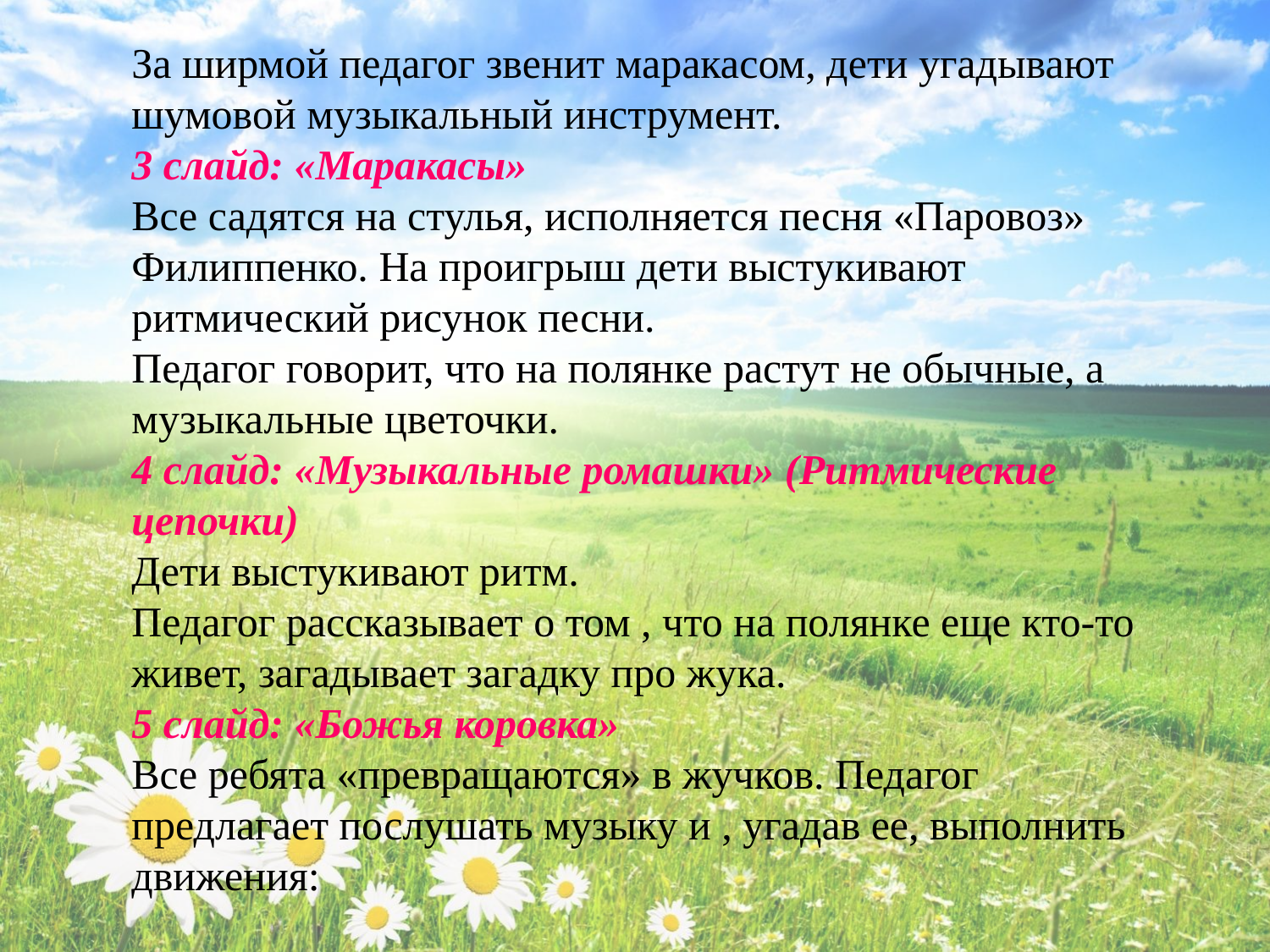

За ширмой педагог звенит маракасом, дети угадывают шумовой музыкальный инструмент.
3 слайд: «Маракасы»
Все садятся на стулья, исполняется песня «Паровоз» Филиппенко. На проигрыш дети выстукивают ритмический рисунок песни.
Педагог говорит, что на полянке растут не обычные, а музыкальные цветочки.
4 слайд: «Музыкальные ромашки» (Ритмические      цепочки)
Дети выстукивают ритм.
Педагог рассказывает о том , что на полянке еще кто-то живет, загадывает загадку про жука.
5 слайд: «Божья коровка»
Все ребята «превращаются» в жучков. Педагог предлагает послушать музыку и , угадав ее, выполнить движения: